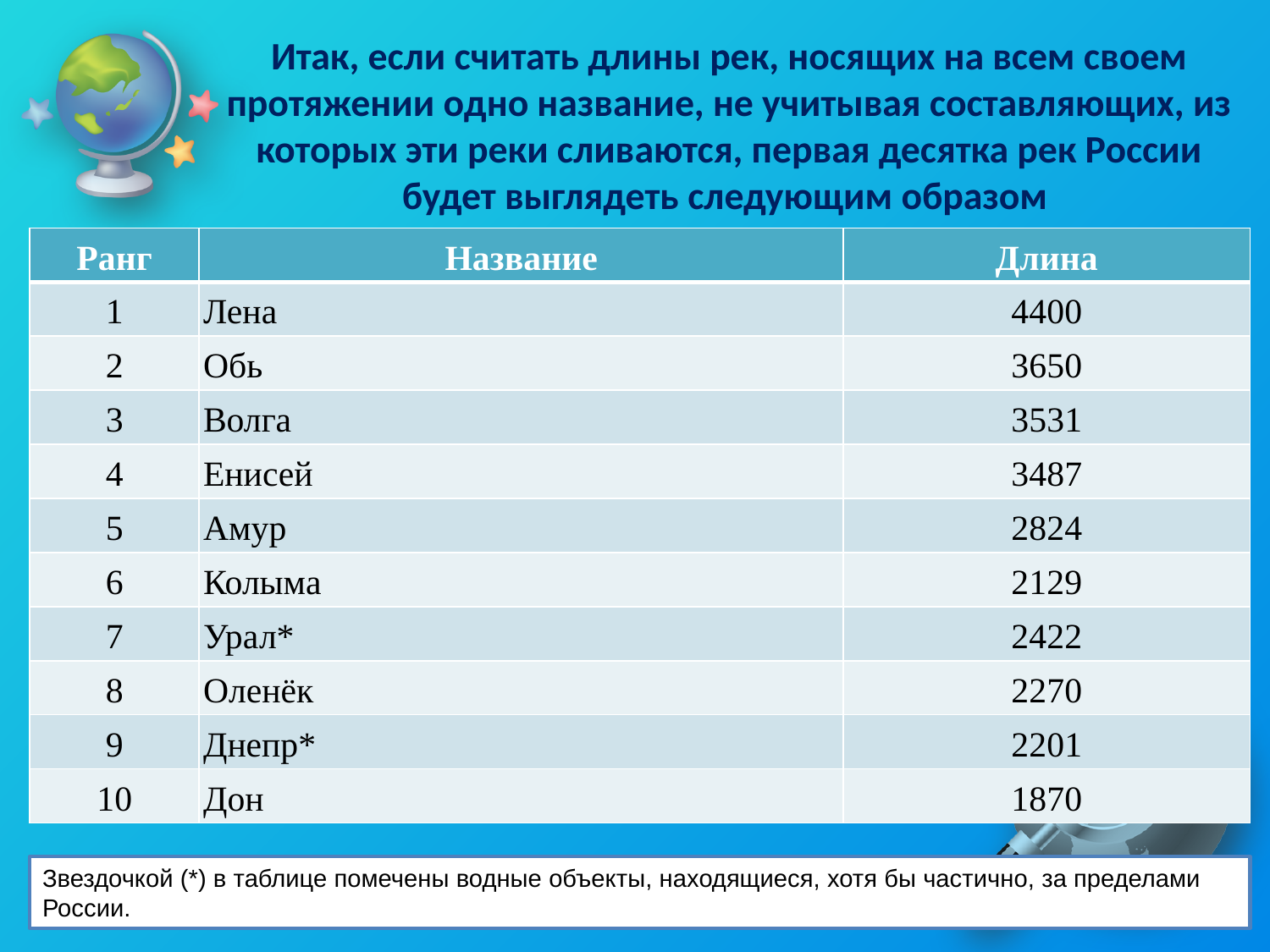

# Итак, если считать длины рек, носящих на всем своем протяжении одно название, не учитывая составляющих, из которых эти реки сливаются, первая десятка рек России будет выглядеть следующим образом
| Ранг | Название | Длина |
| --- | --- | --- |
| 1 | Лена | 4400 |
| 2 | Обь | 3650 |
| 3 | Волга | 3531 |
| 4 | Енисей | 3487 |
| 5 | Амур | 2824 |
| 6 | Колыма | 2129 |
| 7 | Урал\* | 2422 |
| 8 | Оленёк | 2270 |
| 9 | Днепр\* | 2201 |
| 10 | Дон | 1870 |
Звездочкой (*) в таблице помечены водные объекты, находящиеся, хотя бы частично, за пределами России.